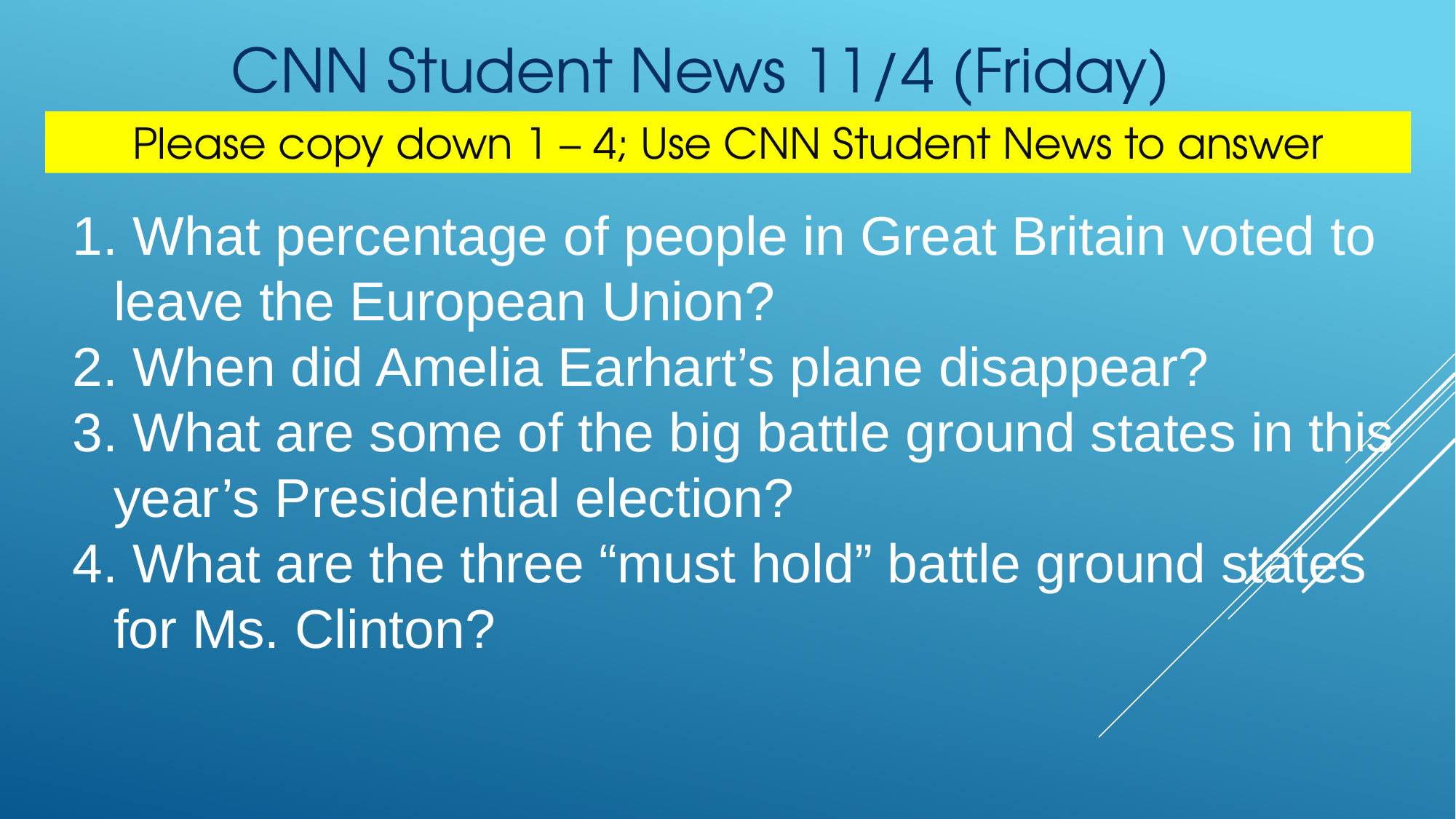

CNN Student News 11/4 (Friday)
Please copy down 1 – 4; Use CNN Student News to answer
 What percentage of people in Great Britain voted to leave the European Union?
 When did Amelia Earhart’s plane disappear?
 What are some of the big battle ground states in this year’s Presidential election?
 What are the three “must hold” battle ground states for Ms. Clinton?